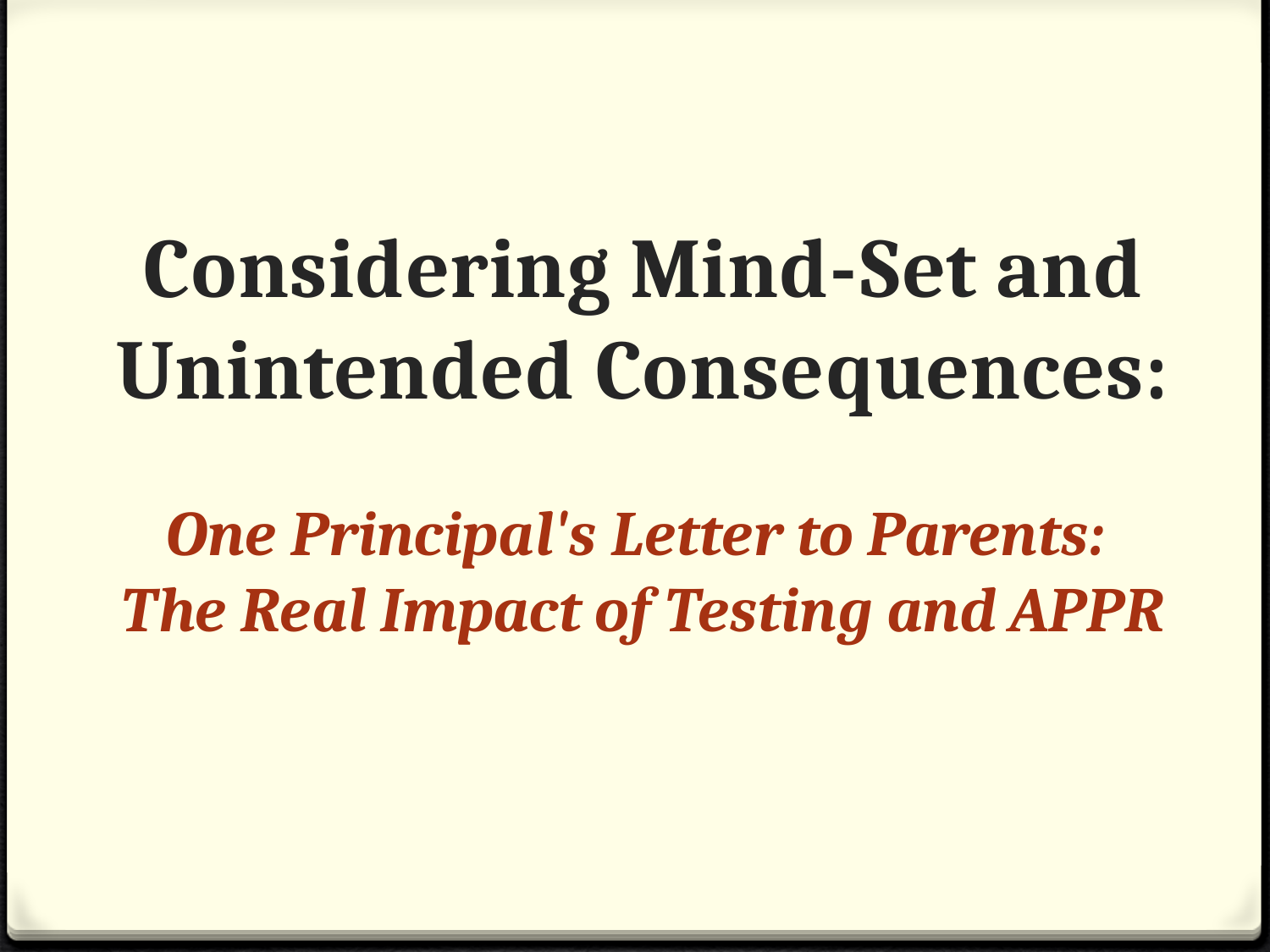

# Considering Mind-Set and Unintended Consequences: One Principal's Letter to Parents: The Real Impact of Testing and APPR